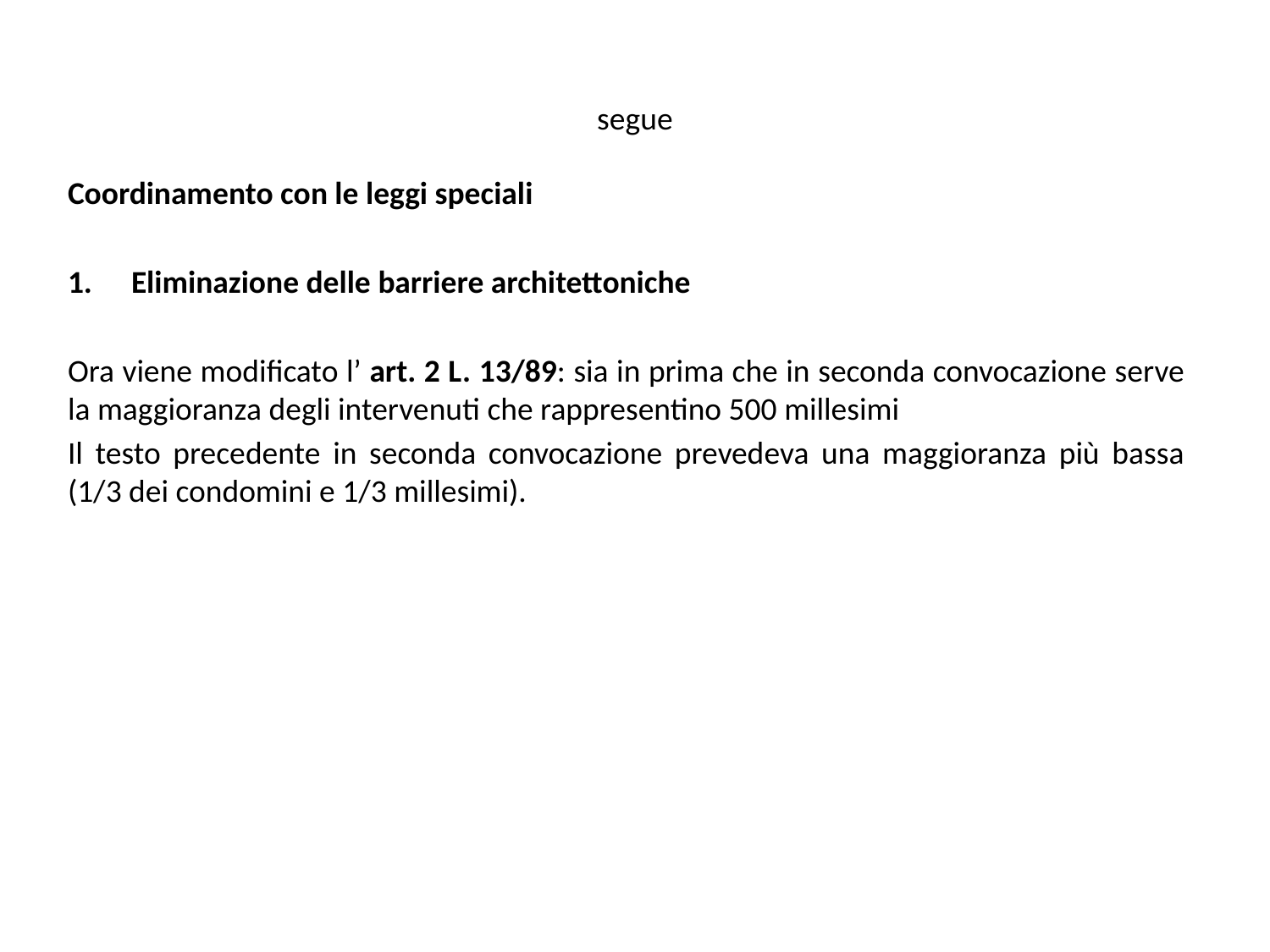

# segue
Coordinamento con le leggi speciali

Eliminazione delle barriere architettoniche

Ora viene modificato l’ art. 2 L. 13/89: sia in prima che in seconda convocazione serve la maggioranza degli intervenuti che rappresentino 500 millesimi
Il testo precedente in seconda convocazione prevedeva una maggioranza più bassa (1/3 dei condomini e 1/3 millesimi).